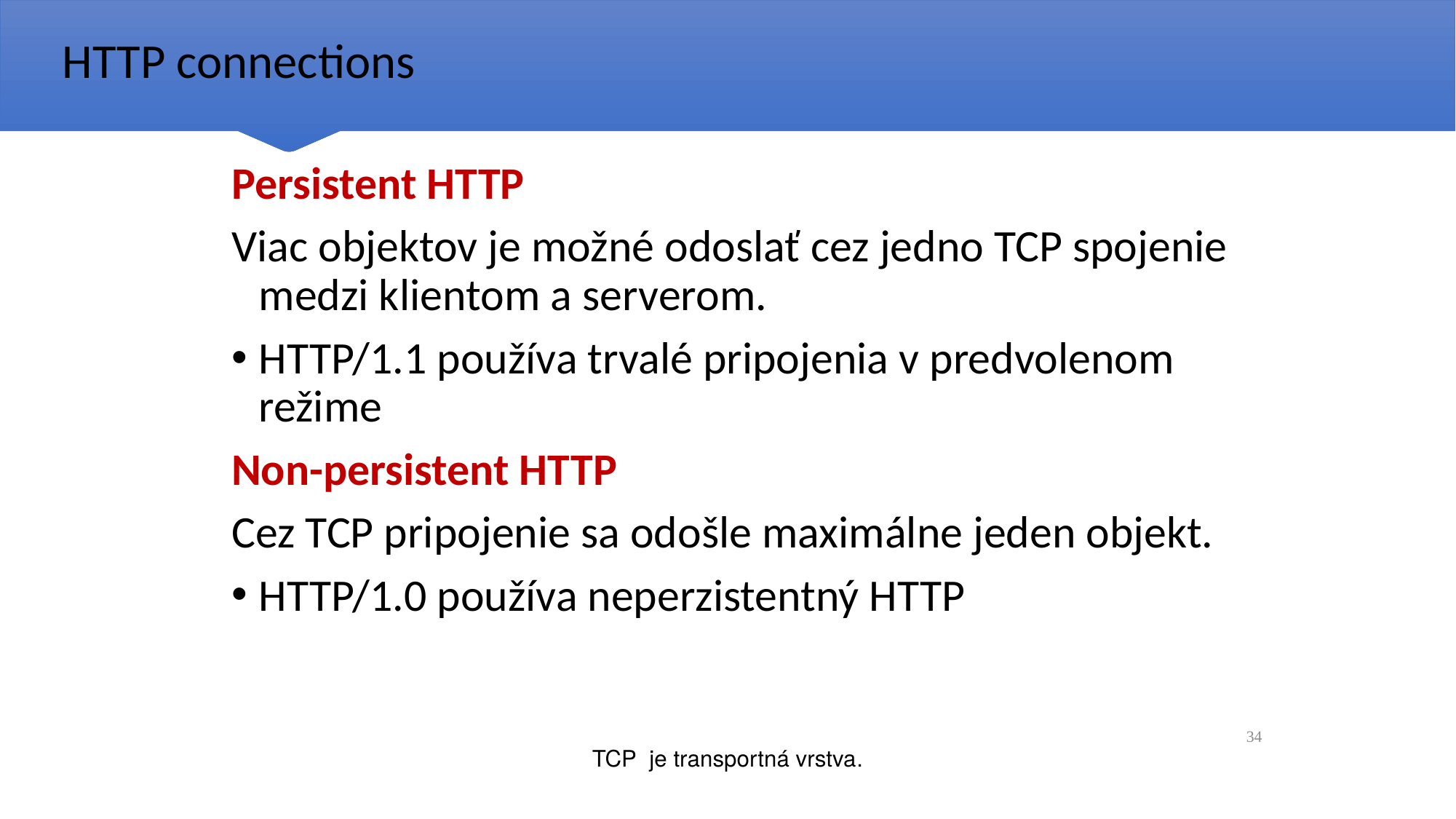

# HTTP connections
Persistent HTTP
Viac objektov je možné odoslať cez jedno TCP spojenie medzi klientom a serverom.
HTTP/1.1 používa trvalé pripojenia v predvolenom režime
Non-persistent HTTP
Cez TCP pripojenie sa odošle maximálne jeden objekt.
HTTP/1.0 používa neperzistentný HTTP
34
TCP  je transportná vrstva.